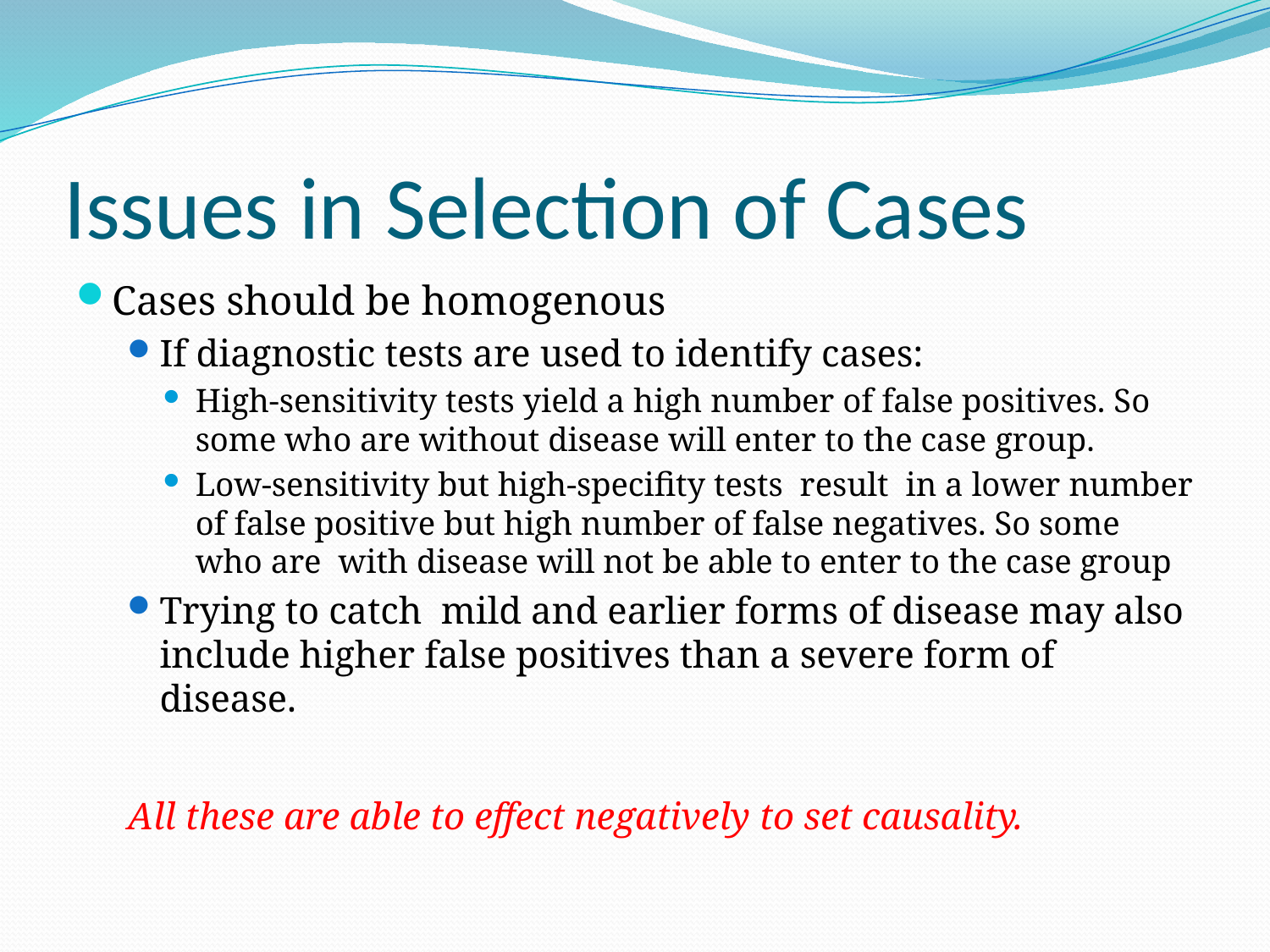

# Issues in Selection of Cases
Cases should be homogenous
If diagnostic tests are used to identify cases:
High-sensitivity tests yield a high number of false positives. So some who are without disease will enter to the case group.
Low-sensitivity but high-specifity tests  result  in a lower number of false positive but high number of false negatives. So some who are  with disease will not be able to enter to the case group
Trying to catch  mild and earlier forms of disease may also include higher false positives than a severe form of disease.

All these are able to effect negatively to set causality.